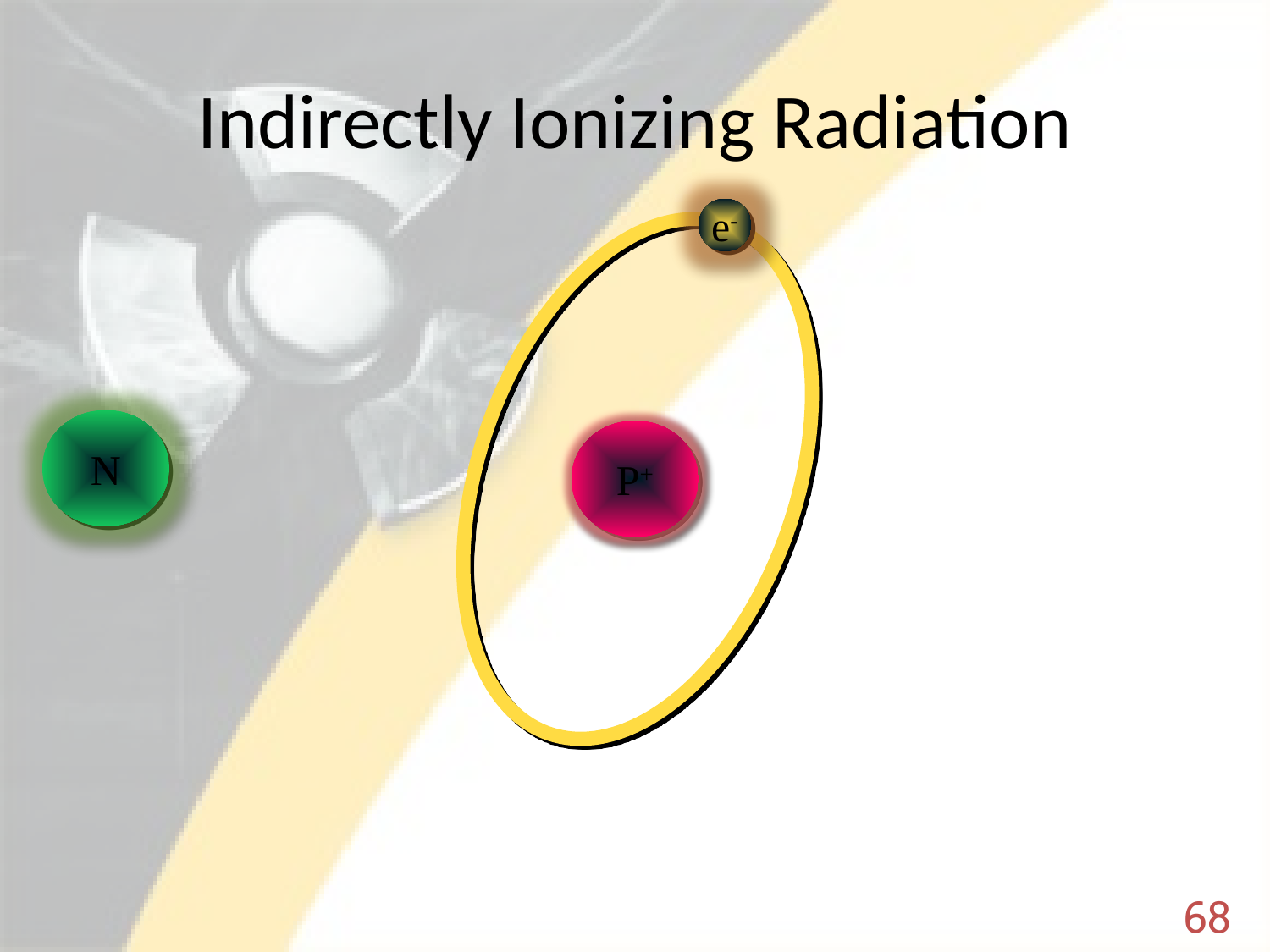

# Indirectly Ionizing Radiation
e-

N
N
P+